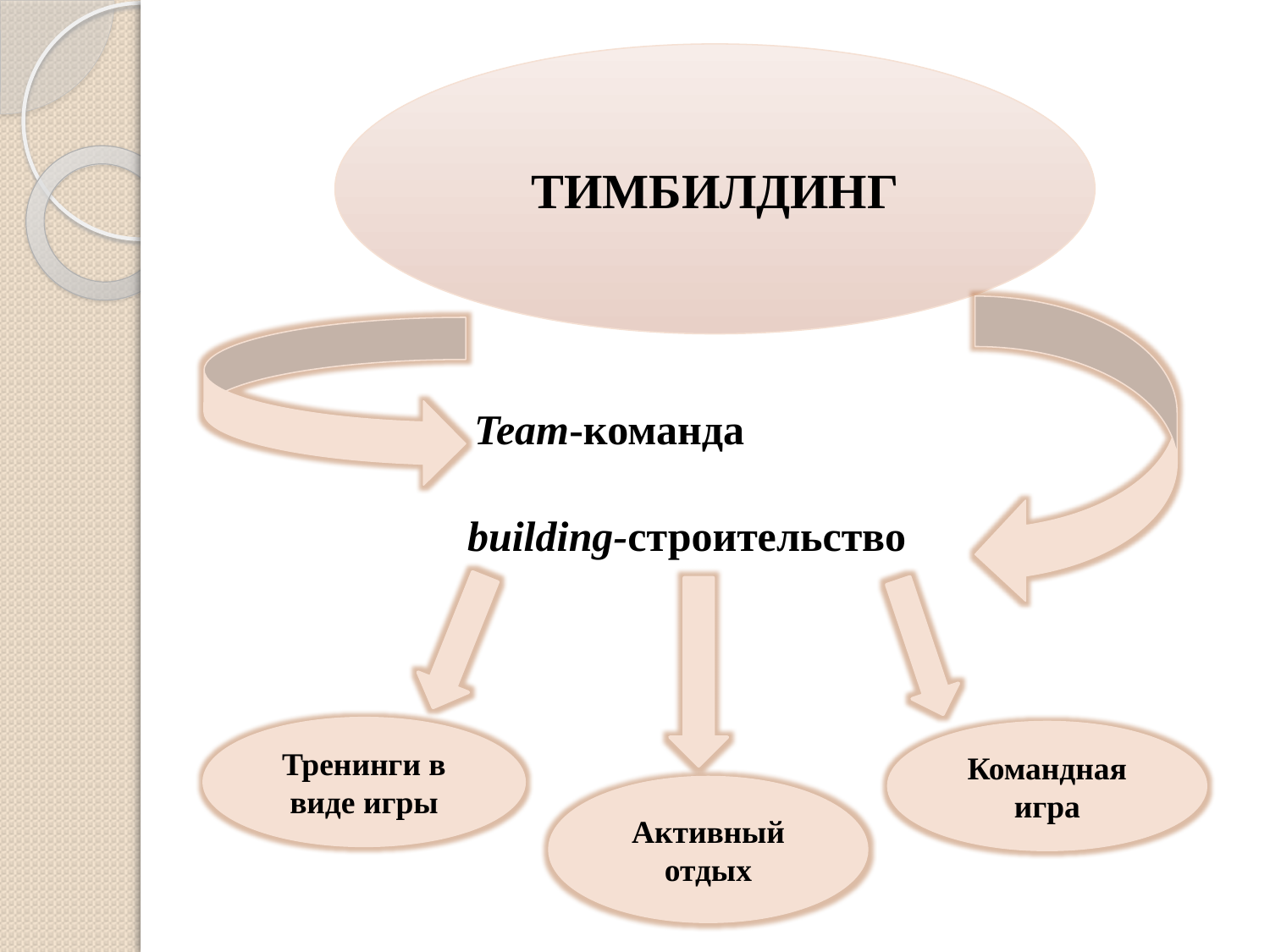

ТИМБИЛДИНГ

Team-команда

    building-строительство

Тренинги в виде игры
Командная
игра
Активный отдых